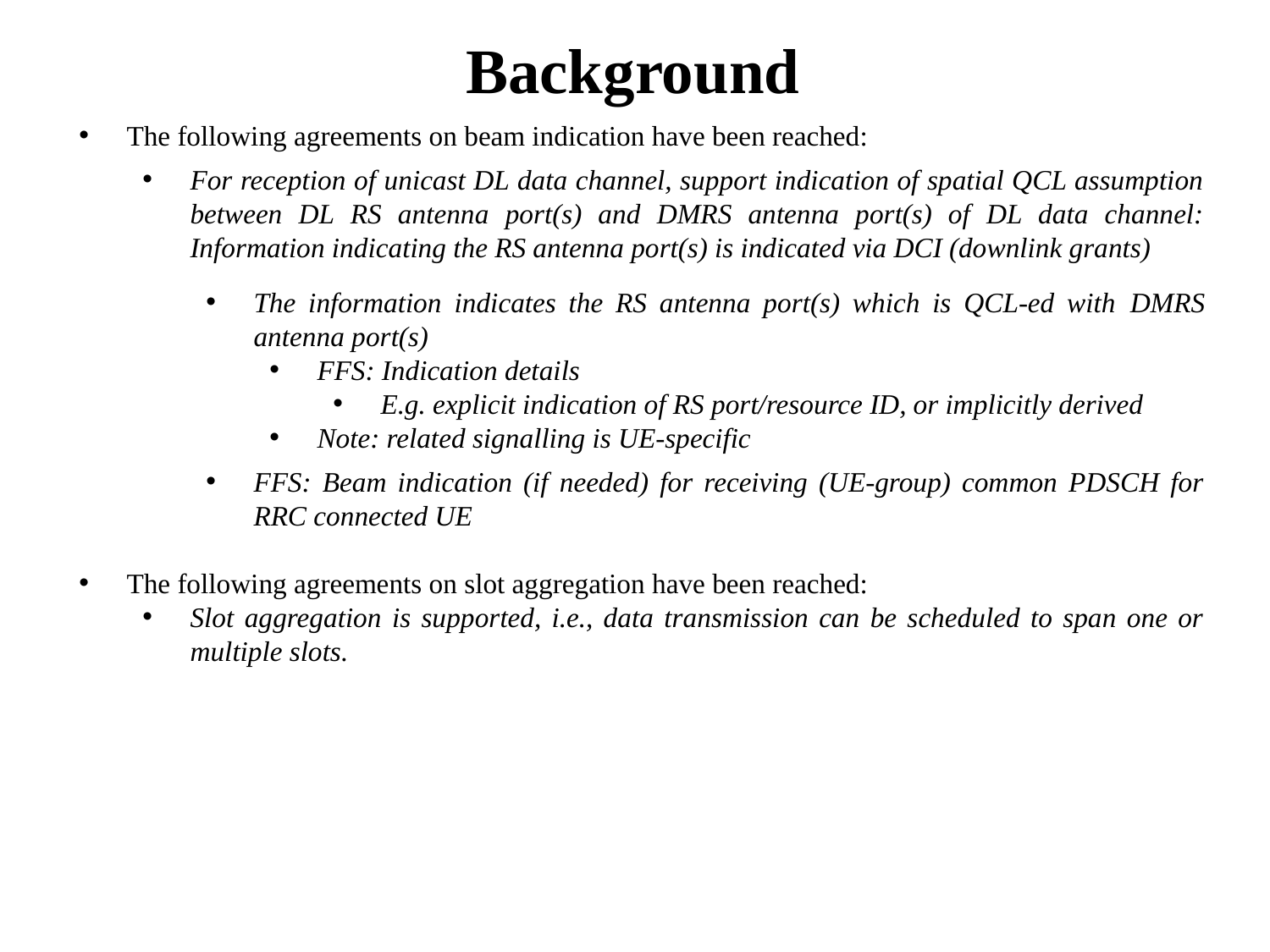

# Background
The following agreements on beam indication have been reached:
For reception of unicast DL data channel, support indication of spatial QCL assumption between DL RS antenna port(s) and DMRS antenna port(s) of DL data channel: Information indicating the RS antenna port(s) is indicated via DCI (downlink grants)
The information indicates the RS antenna port(s) which is QCL-ed with DMRS antenna port(s)
FFS: Indication details
E.g. explicit indication of RS port/resource ID, or implicitly derived
Note: related signalling is UE-specific
FFS: Beam indication (if needed) for receiving (UE-group) common PDSCH for RRC connected UE

The following agreements on slot aggregation have been reached:
Slot aggregation is supported, i.e., data transmission can be scheduled to span one or multiple slots.